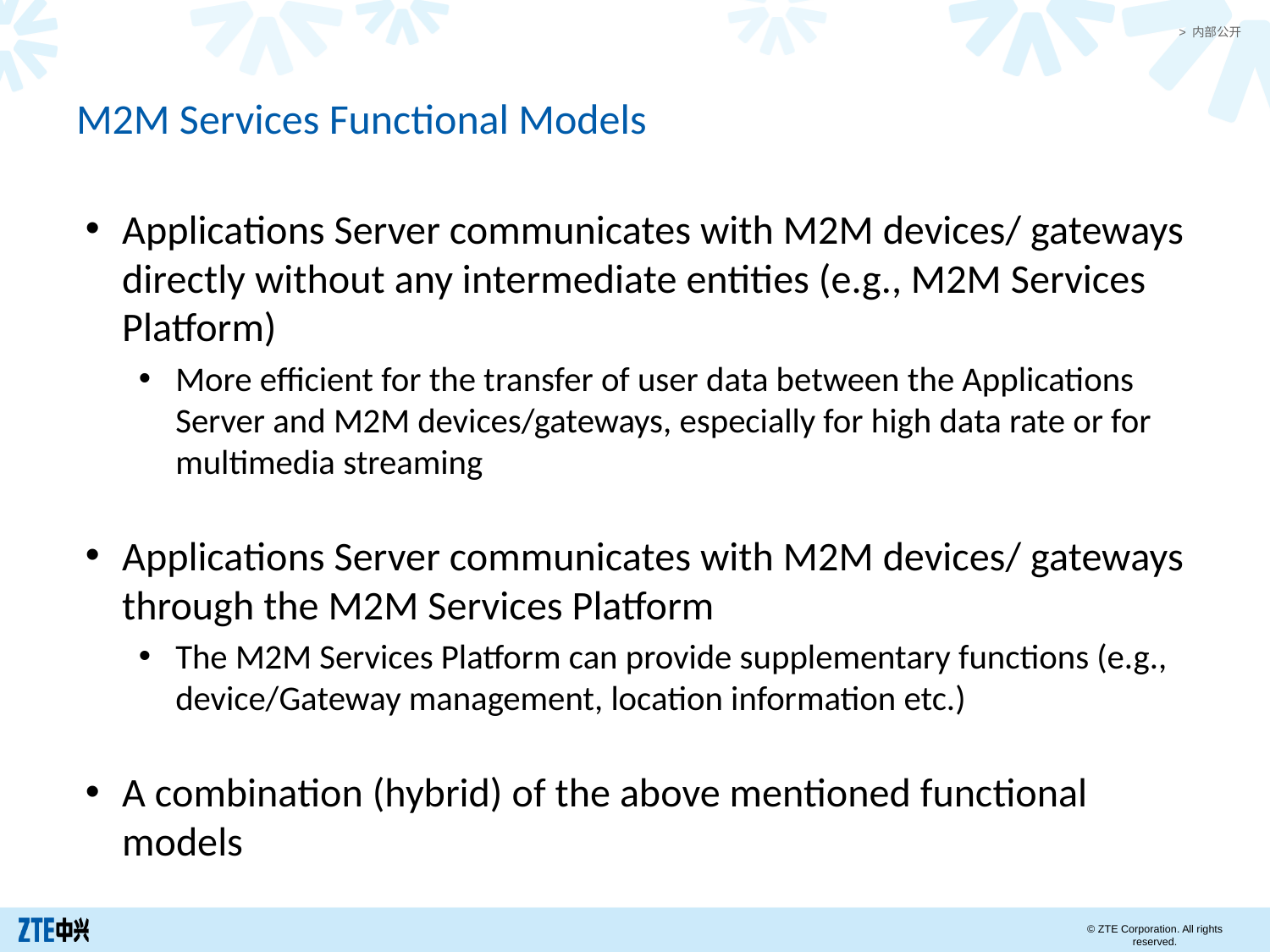

# M2M Services Functional Models
Applications Server communicates with M2M devices/ gateways directly without any intermediate entities (e.g., M2M Services Platform)
More efficient for the transfer of user data between the Applications Server and M2M devices/gateways, especially for high data rate or for multimedia streaming

Applications Server communicates with M2M devices/ gateways through the M2M Services Platform
The M2M Services Platform can provide supplementary functions (e.g., device/Gateway management, location information etc.)

A combination (hybrid) of the above mentioned functional models